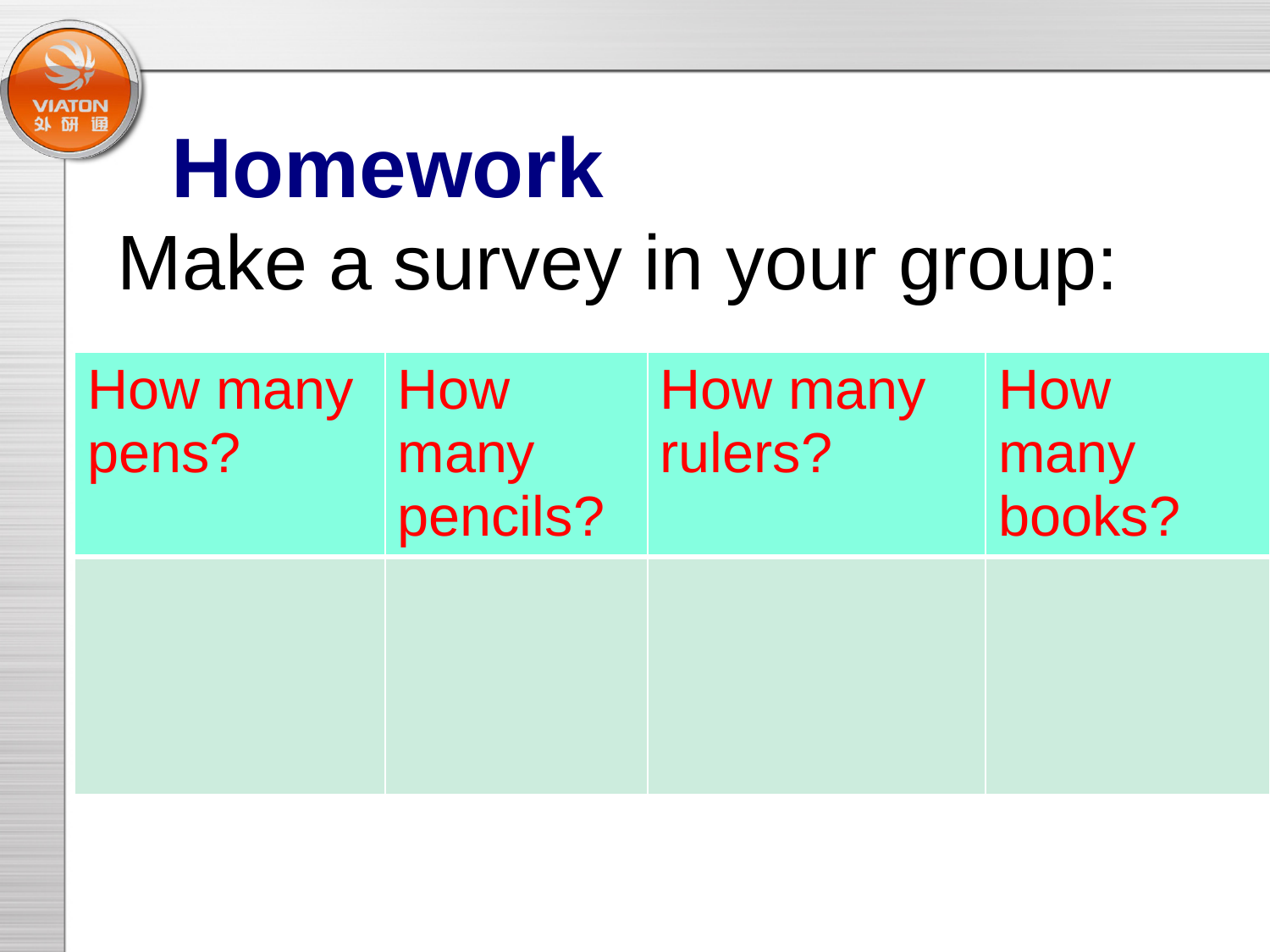

# Homework
Make a survey in your group:
| How many pens? | How many pencils? | How many rulers? | How many books? |
| --- | --- | --- | --- |
|  |  |  |  |